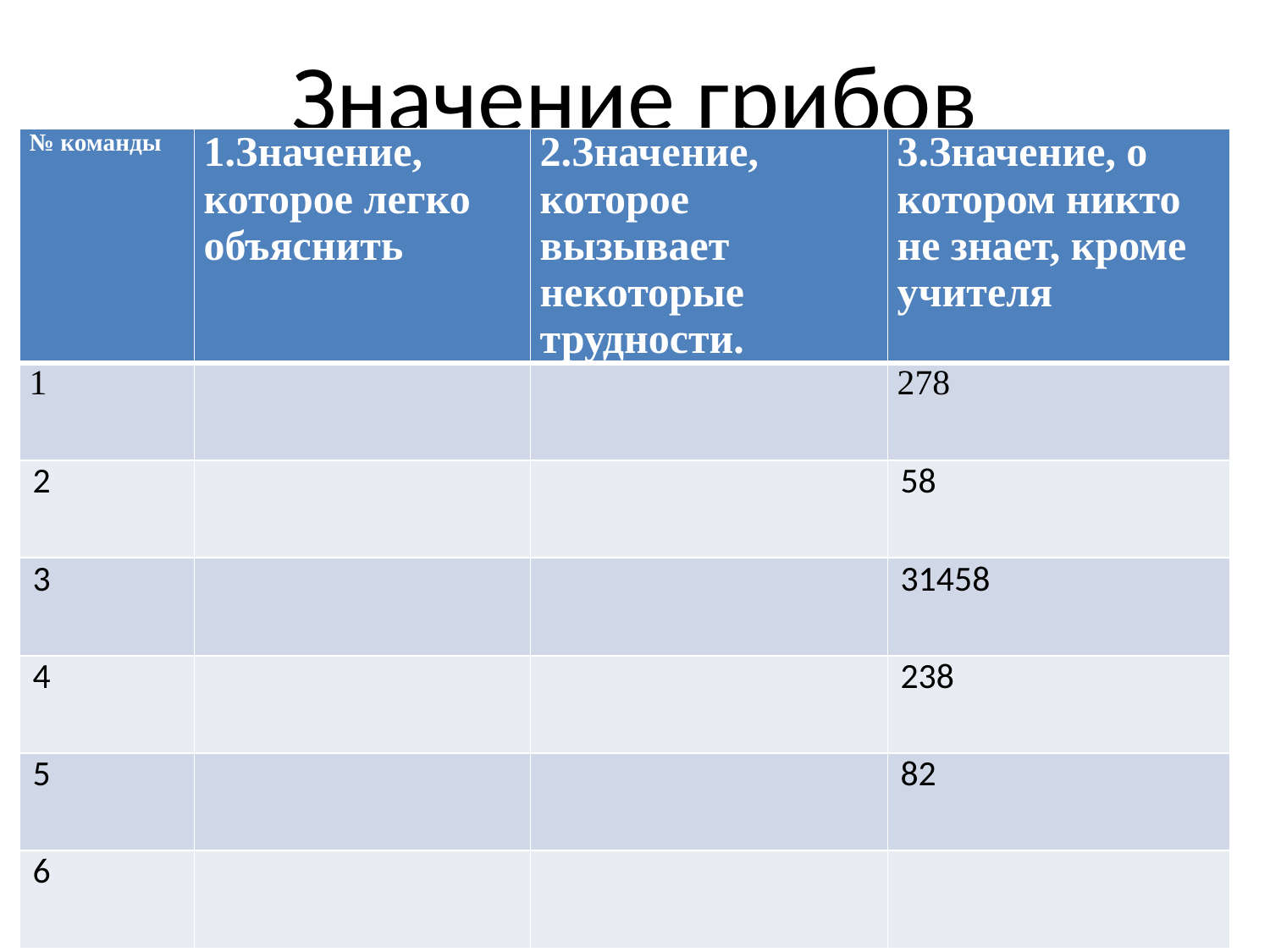

# Значение грибов
| № команды | 1.Значение, которое легко объяснить | 2.Значение, которое вызывает некоторые трудности. | 3.Значение, о котором никто не знает, кроме учителя |
| --- | --- | --- | --- |
| 1 |  |  | 278 |
| 2 |  |  | 58 |
| 3 |  |  | 31458 |
| 4 |  |  | 238 |
| 5 |  |  | 82 |
| 6 |  |  |  |